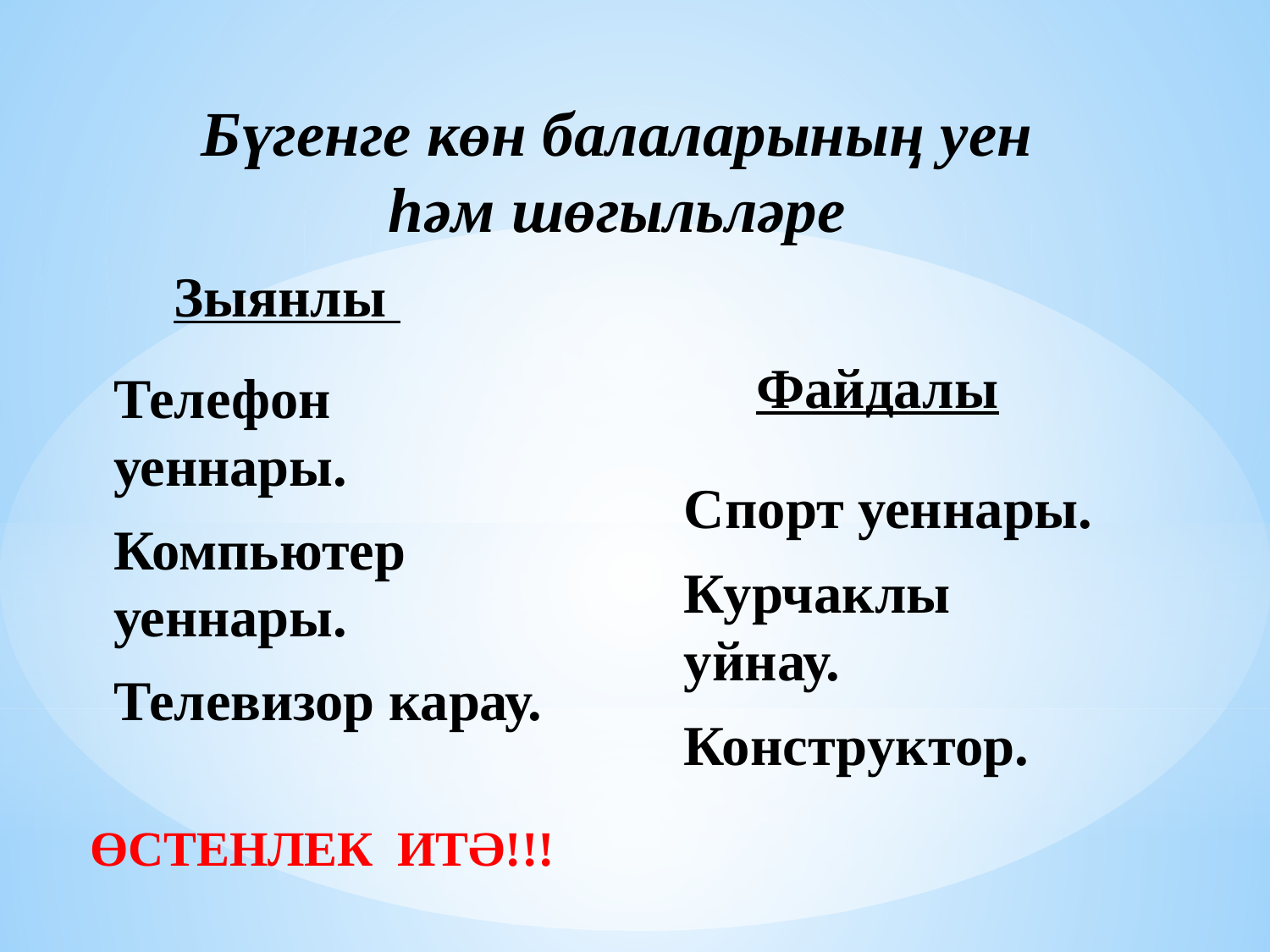

# Бүгенге көн балаларының уен һәм шөгыльләре
Зыянлы

Файдалы
Телефон уеннары.
Компьютер уеннары.
Телевизор карау.

Спорт уеннары.
Курчаклы уйнау.
Конструктор.
ӨСТЕНЛЕК  ИТӘ!!!